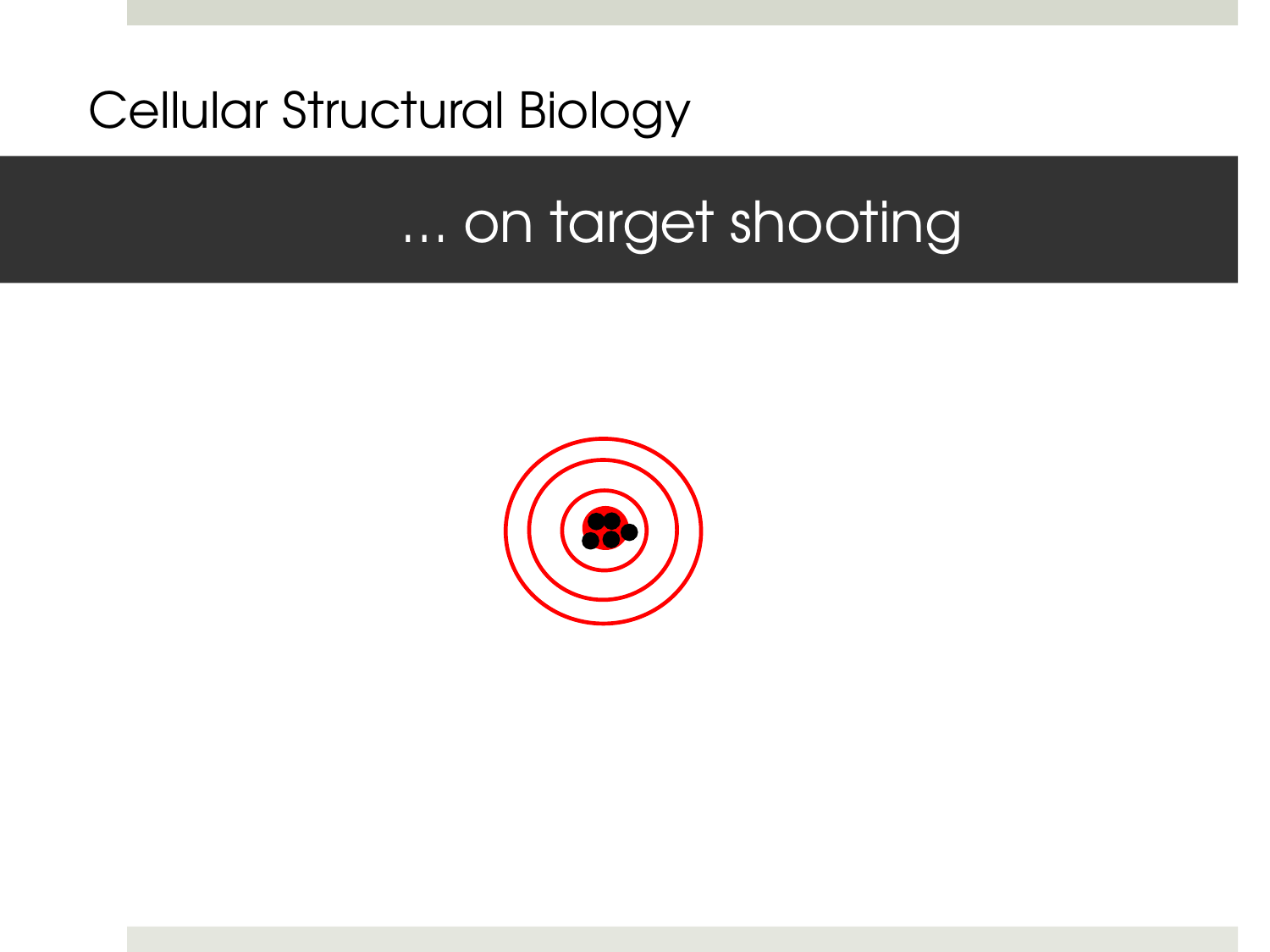

Cellular Structural Biology
# … on target shooting